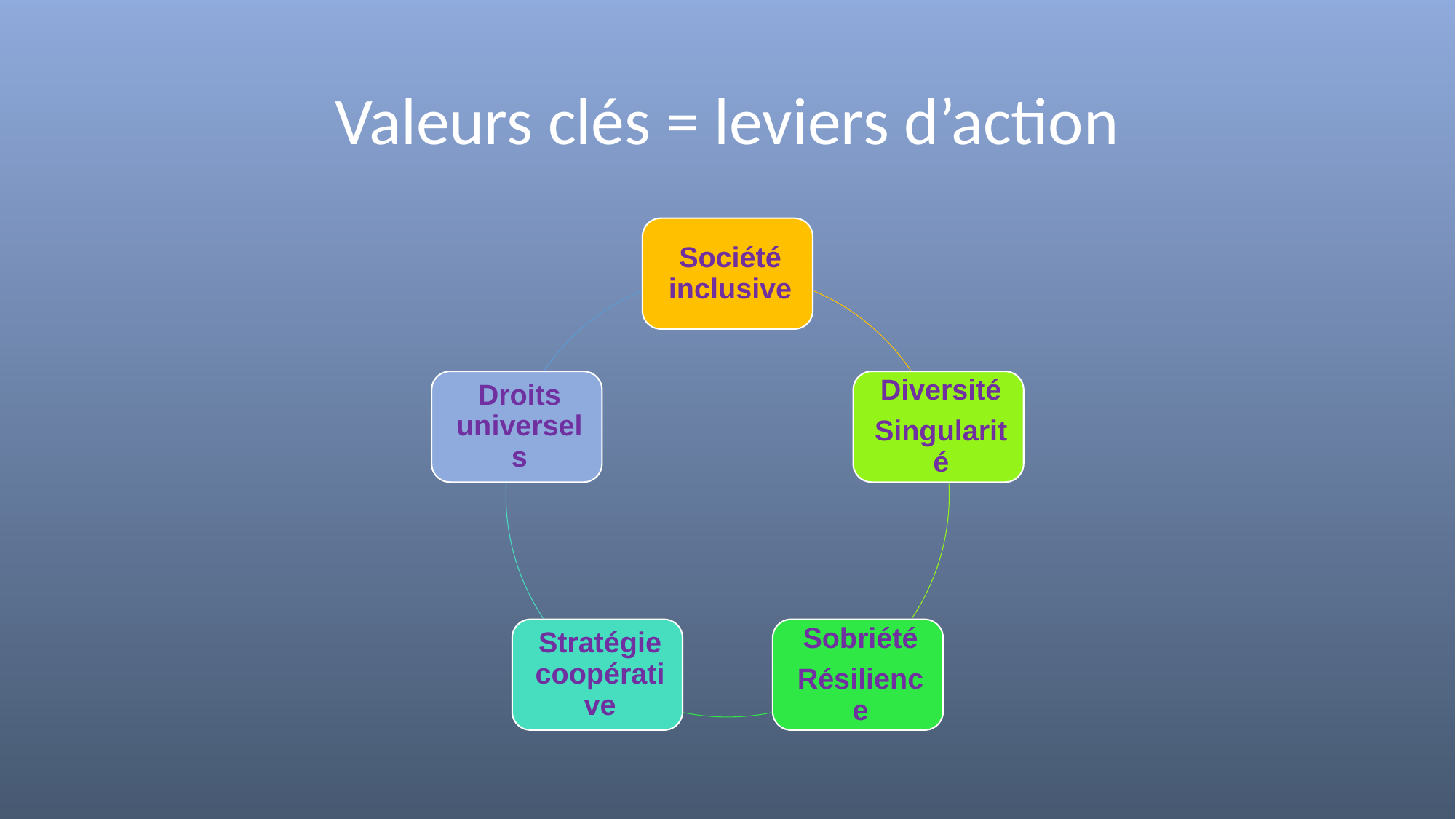

# Valeurs clés = leviers d’action
Société inclusive
Diversité
Singularité
Sobriété
Résilience
Stratégie coopérative
Droits universels